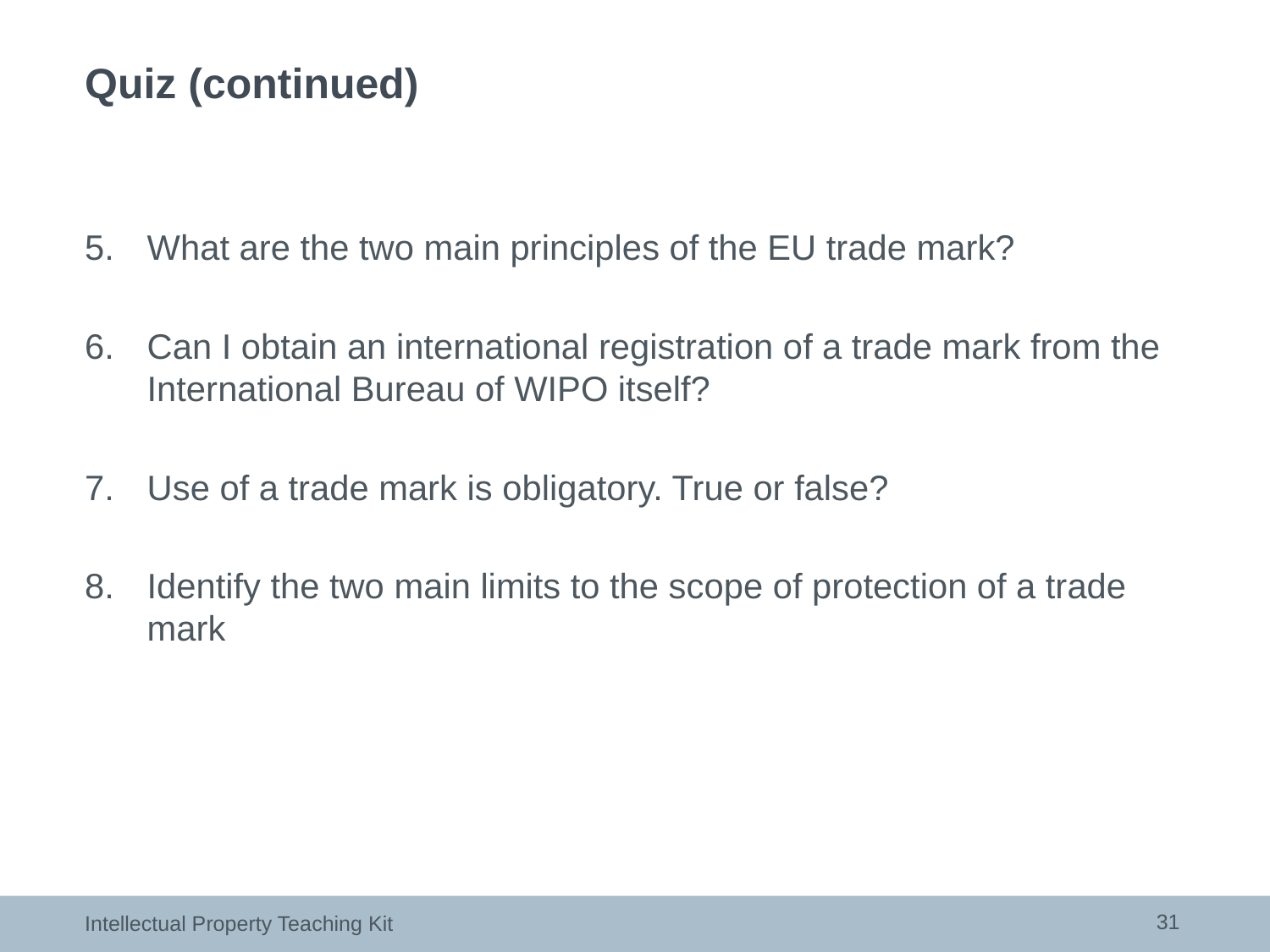

# Quiz (continued)
5.	What are the two main principles of the EU trade mark?

6.	Can I obtain an international registration of a trade mark from the International Bureau of WIPO itself?

7.	Use of a trade mark is obligatory. True or false?

8.	Identify the two main limits to the scope of protection of a trade mark
31
Intellectual Property Teaching Kit